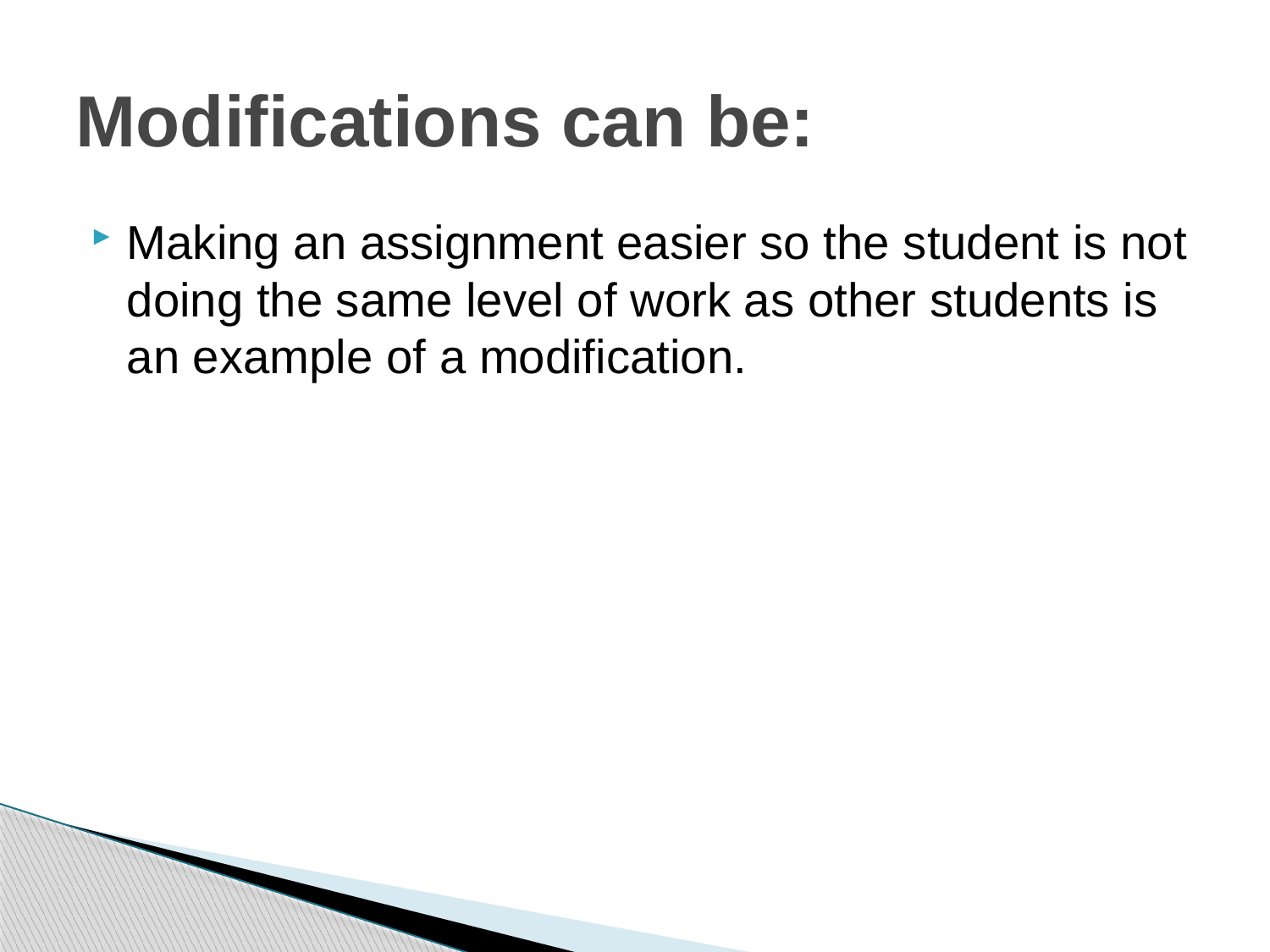

# Modifications can be:
Making an assignment easier so the student is not doing the same level of work as other students is an example of a modification.